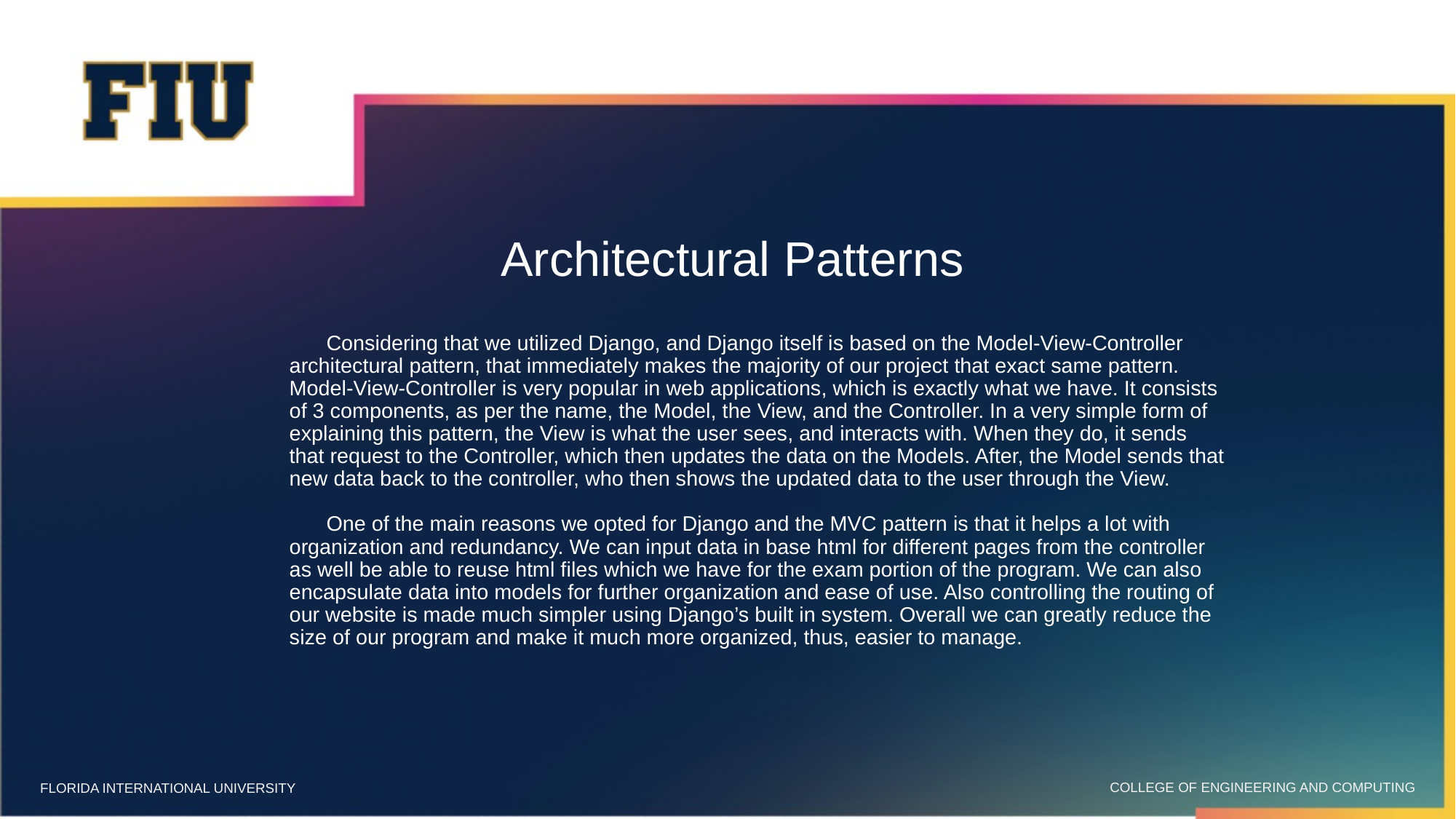

# Architectural Patterns
Considering that we utilized Django, and Django itself is based on the Model-View-Controller architectural pattern, that immediately makes the majority of our project that exact same pattern. Model-View-Controller is very popular in web applications, which is exactly what we have. It consists of 3 components, as per the name, the Model, the View, and the Controller. In a very simple form of explaining this pattern, the View is what the user sees, and interacts with. When they do, it sends that request to the Controller, which then updates the data on the Models. After, the Model sends that new data back to the controller, who then shows the updated data to the user through the View.

One of the main reasons we opted for Django and the MVC pattern is that it helps a lot with organization and redundancy. We can input data in base html for different pages from the controller as well be able to reuse html files which we have for the exam portion of the program. We can also encapsulate data into models for further organization and ease of use. Also controlling the routing of our website is made much simpler using Django’s built in system. Overall we can greatly reduce the size of our program and make it much more organized, thus, easier to manage.